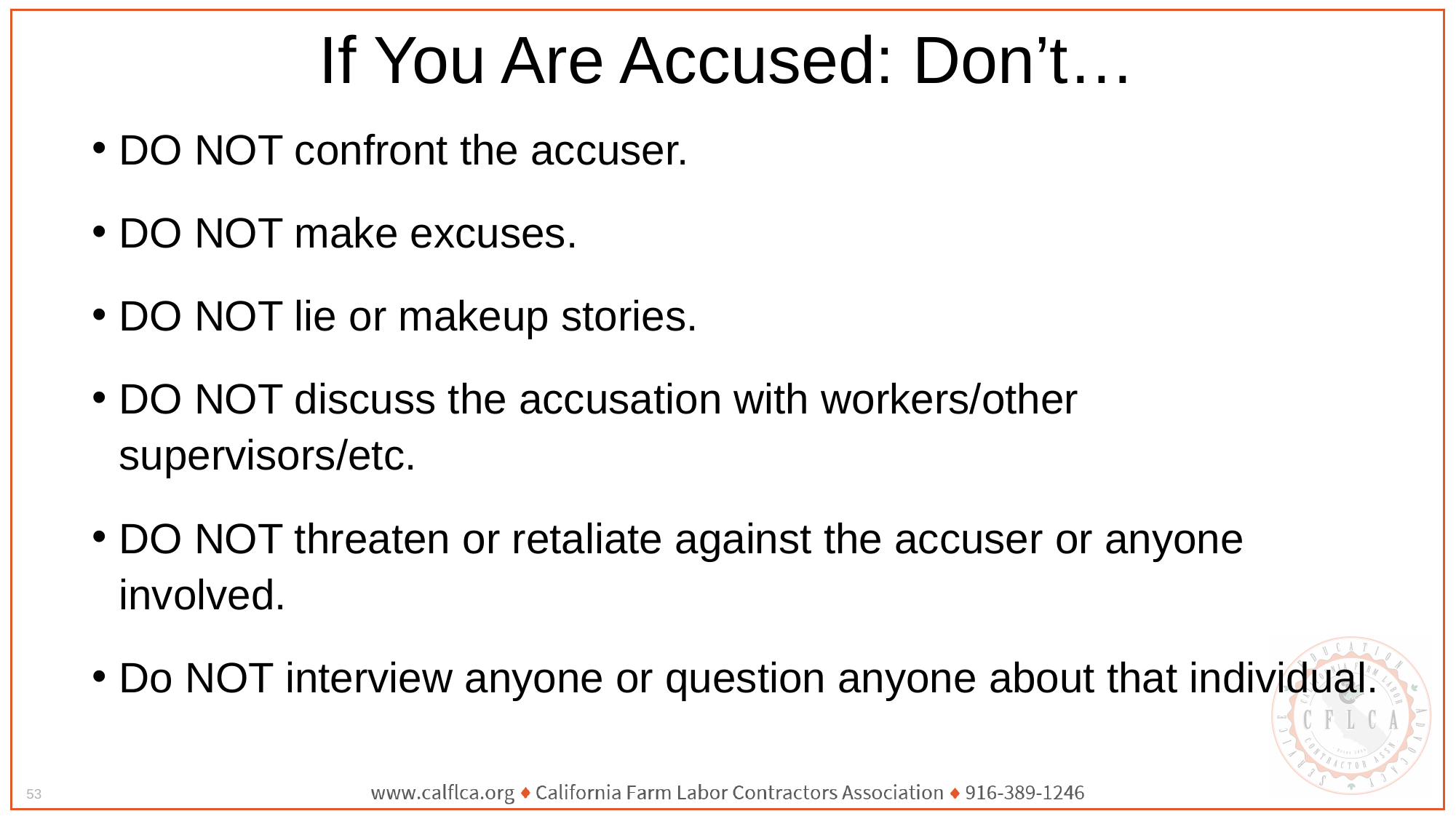

# If You Are Accused: Don’t…
DO NOT confront the accuser.
DO NOT make excuses.
DO NOT lie or makeup stories.
DO NOT discuss the accusation with workers/other supervisors/etc.
DO NOT threaten or retaliate against the accuser or anyone involved.
Do NOT interview anyone or question anyone about that individual.

53